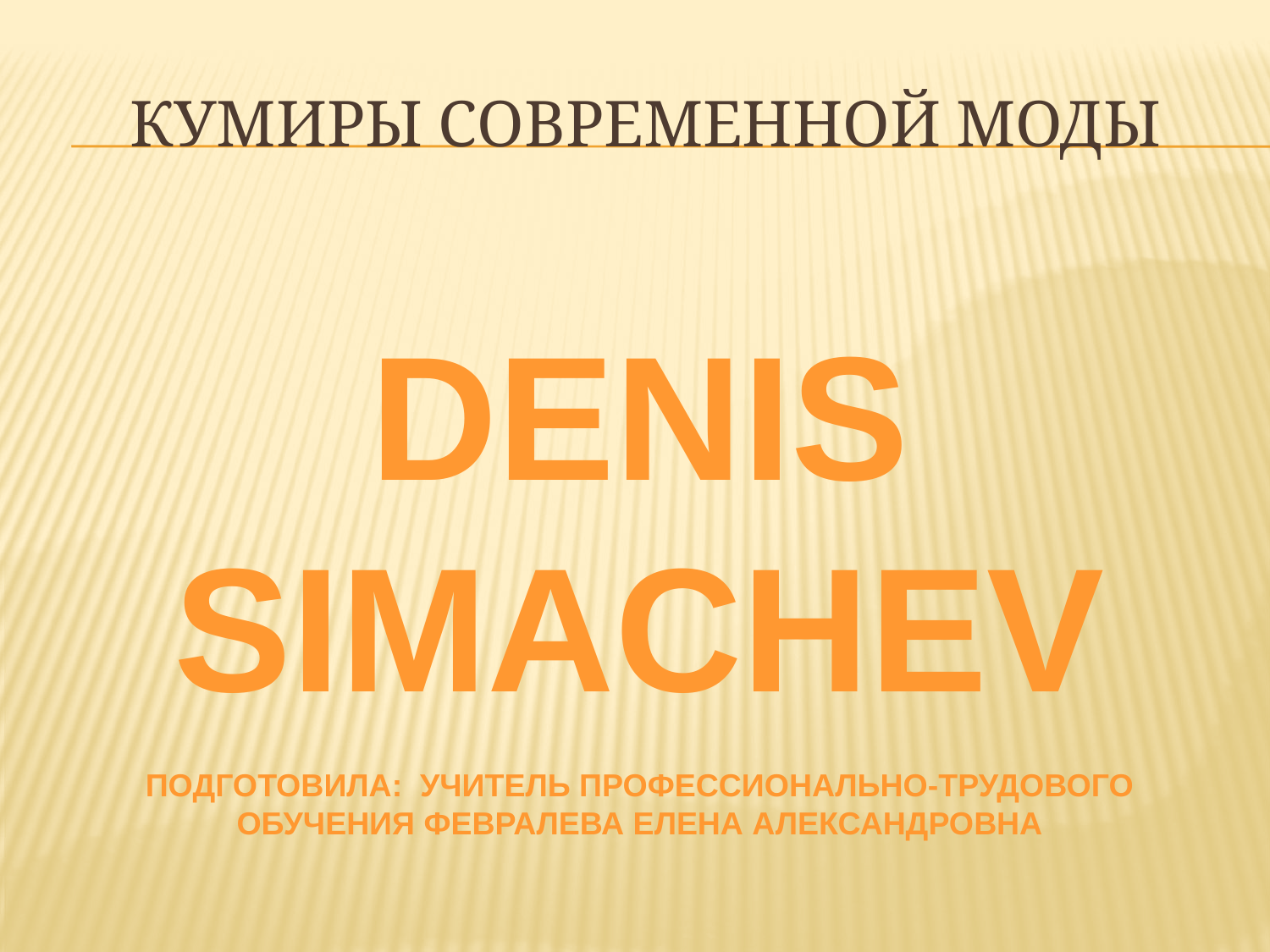

# Кумиры современной моды
Denis Simachev

Подготовила:  учитель профессионально-трудового обучения Февралева елена Александровна